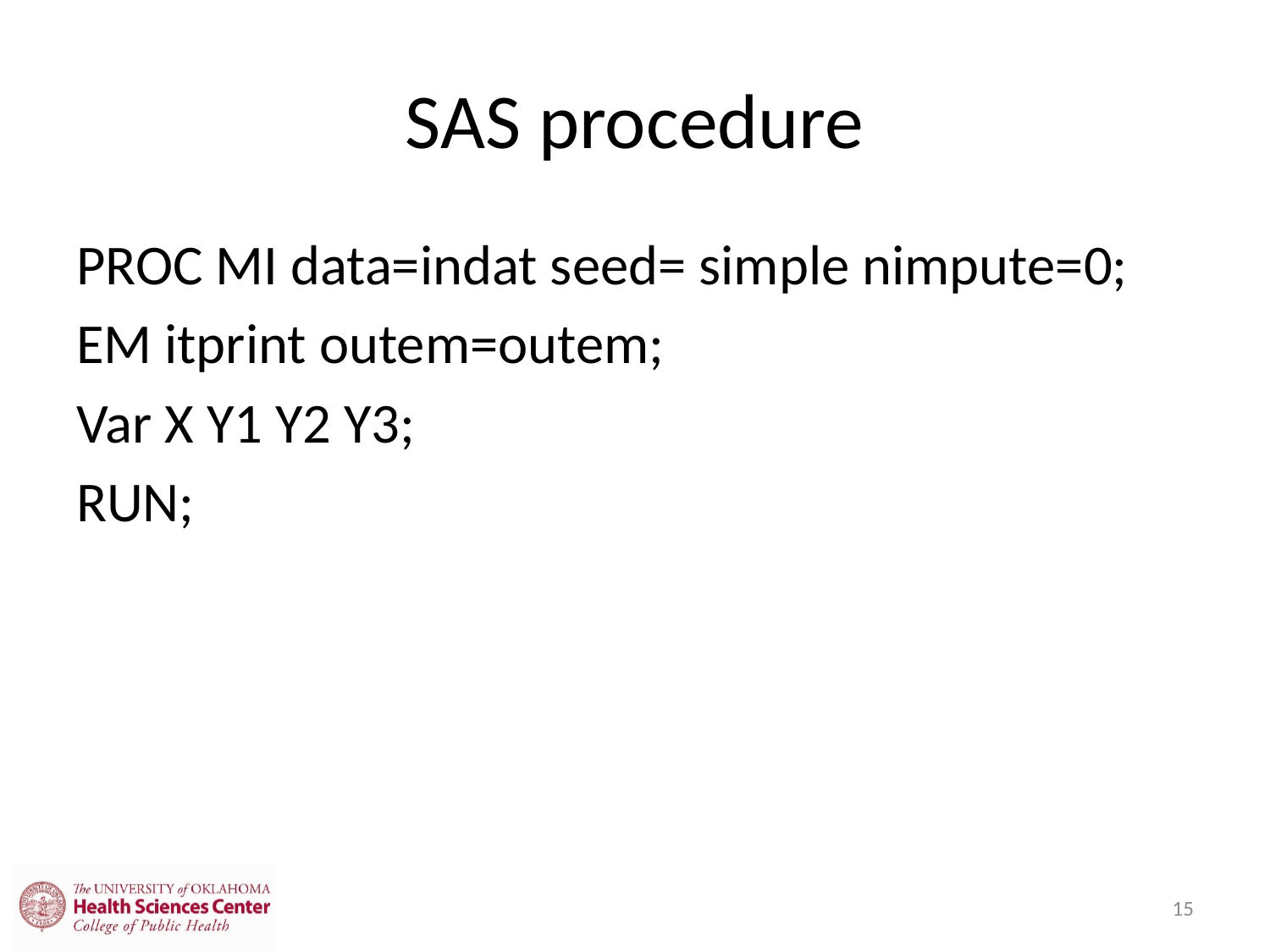

# SAS procedure
PROC MI data=indat seed= simple nimpute=0;
EM itprint outem=outem;
Var X Y1 Y2 Y3;
RUN;
15